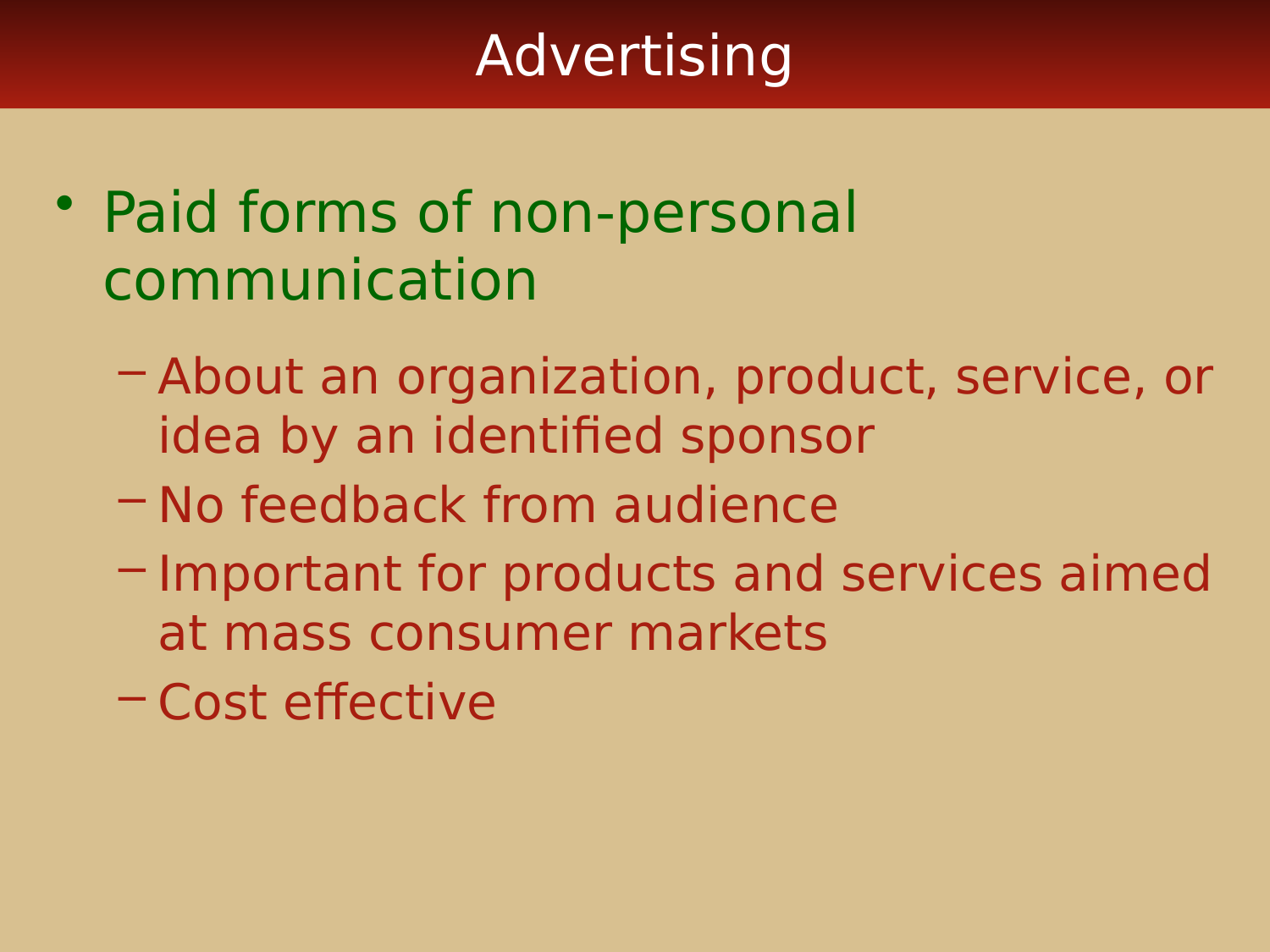

# Advertising
Paid forms of non-personal communication
About an organization, product, service, or idea by an identified sponsor
No feedback from audience
Important for products and services aimed at mass consumer markets
Cost effective